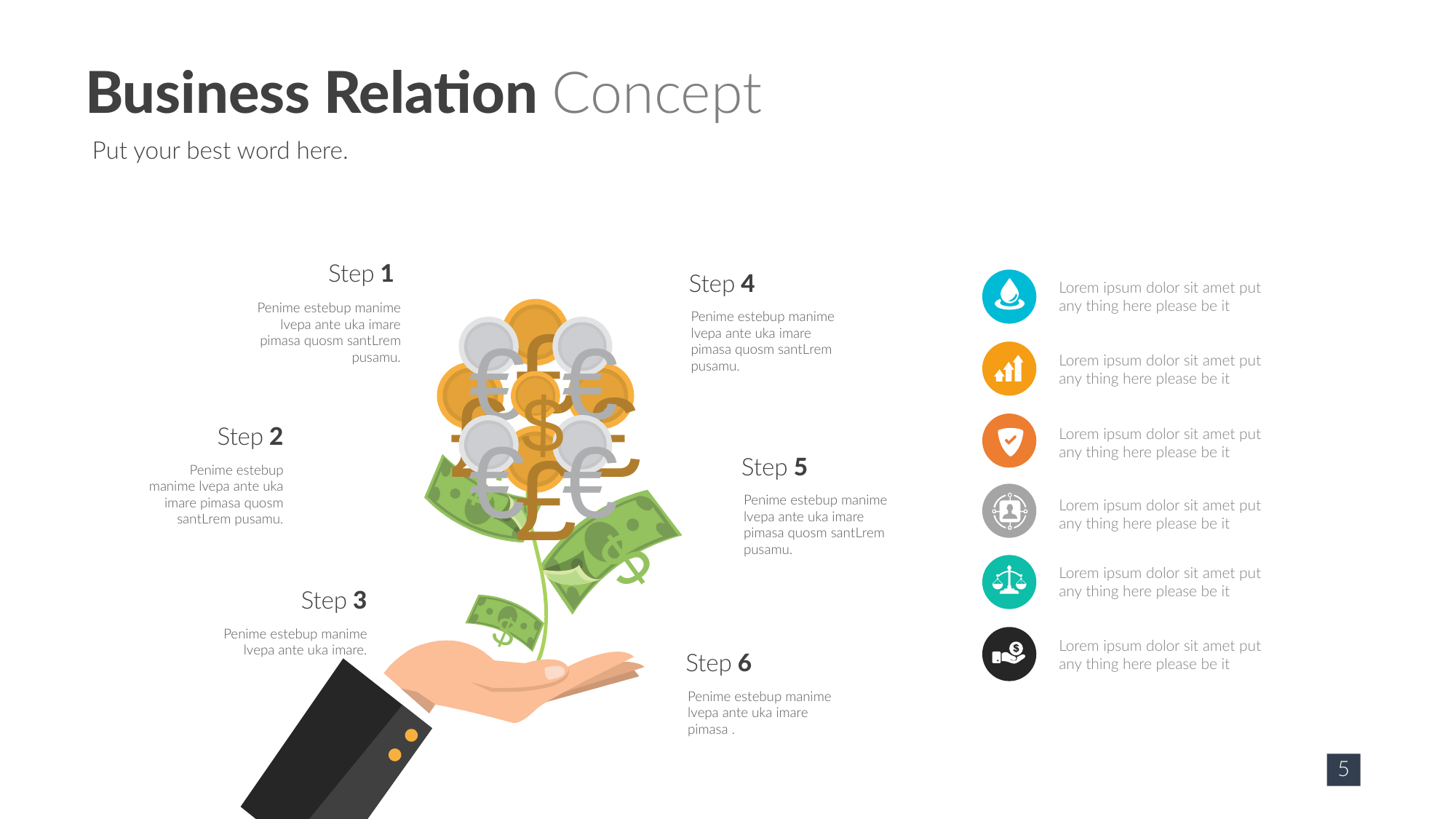

Business Relation Concept
Put your best word here.
Step 1
Penime estebup manime lvepa ante uka imare pimasa quosm santLrem pusamu.
Step 4
Penime estebup manime lvepa ante uka imare pimasa quosm santLrem pusamu.

Lorem ipsum dolor sit amet put any thing here please be it

£

€
€

£
£

$

€
€

£

$

$

$

Lorem ipsum dolor sit amet put any thing here please be it
Step 2
Penime estebup manime lvepa ante uka imare pimasa quosm santLrem pusamu.

Lorem ipsum dolor sit amet put any thing here please be it
Step 5
Penime estebup manime lvepa ante uka imare pimasa quosm santLrem pusamu.

Lorem ipsum dolor sit amet put any thing here please be it

Lorem ipsum dolor sit amet put any thing here please be it
Step 3
Penime estebup manime lvepa ante uka imare.

Lorem ipsum dolor sit amet put any thing here please be it
Step 6
Penime estebup manime lvepa ante uka imare pimasa .
5